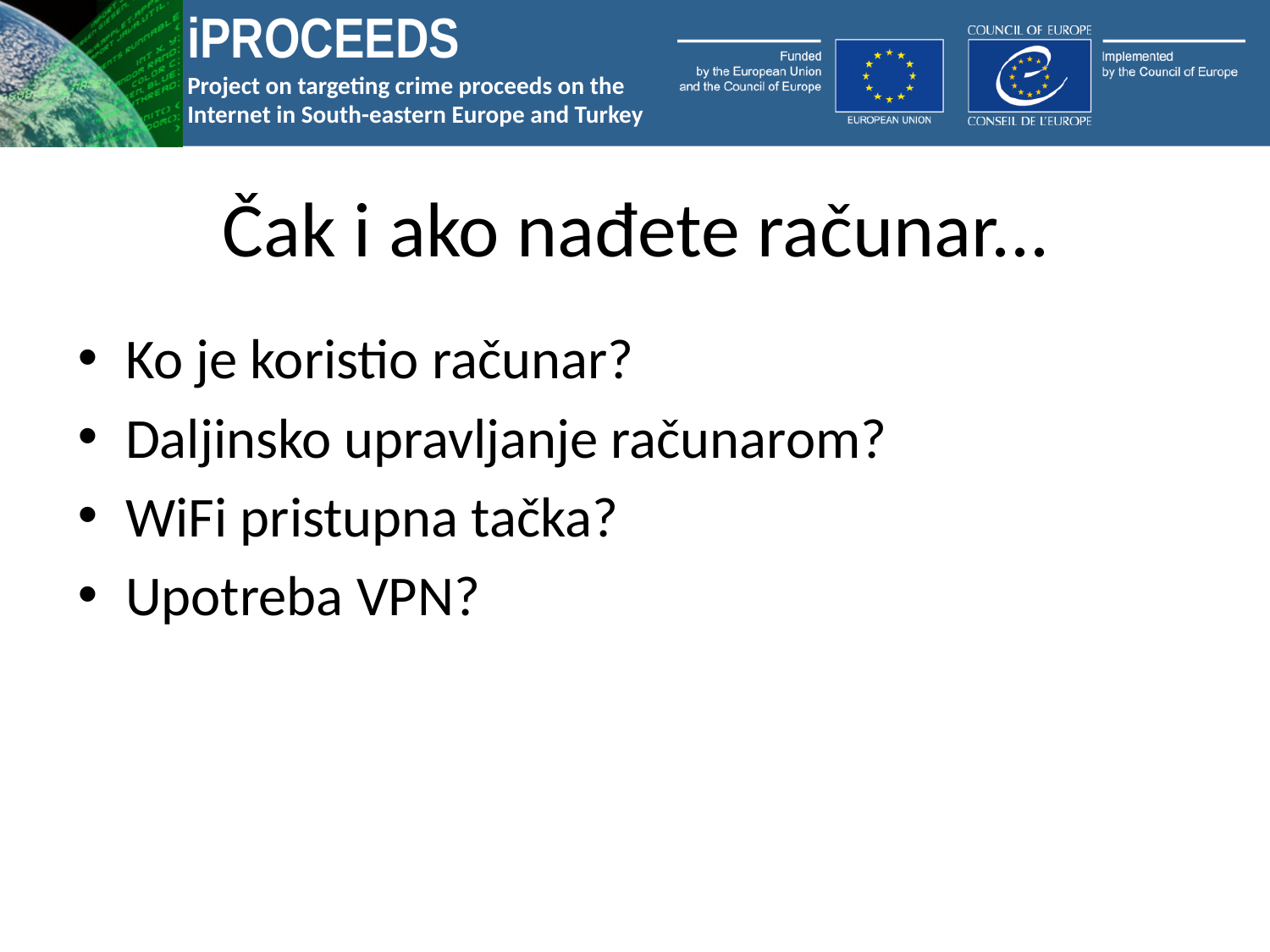

# Čak i ako nađete računar...
Ko je koristio računar?
Daljinsko upravljanje računarom?
WiFi pristupna tačka?
Upotreba VPN?